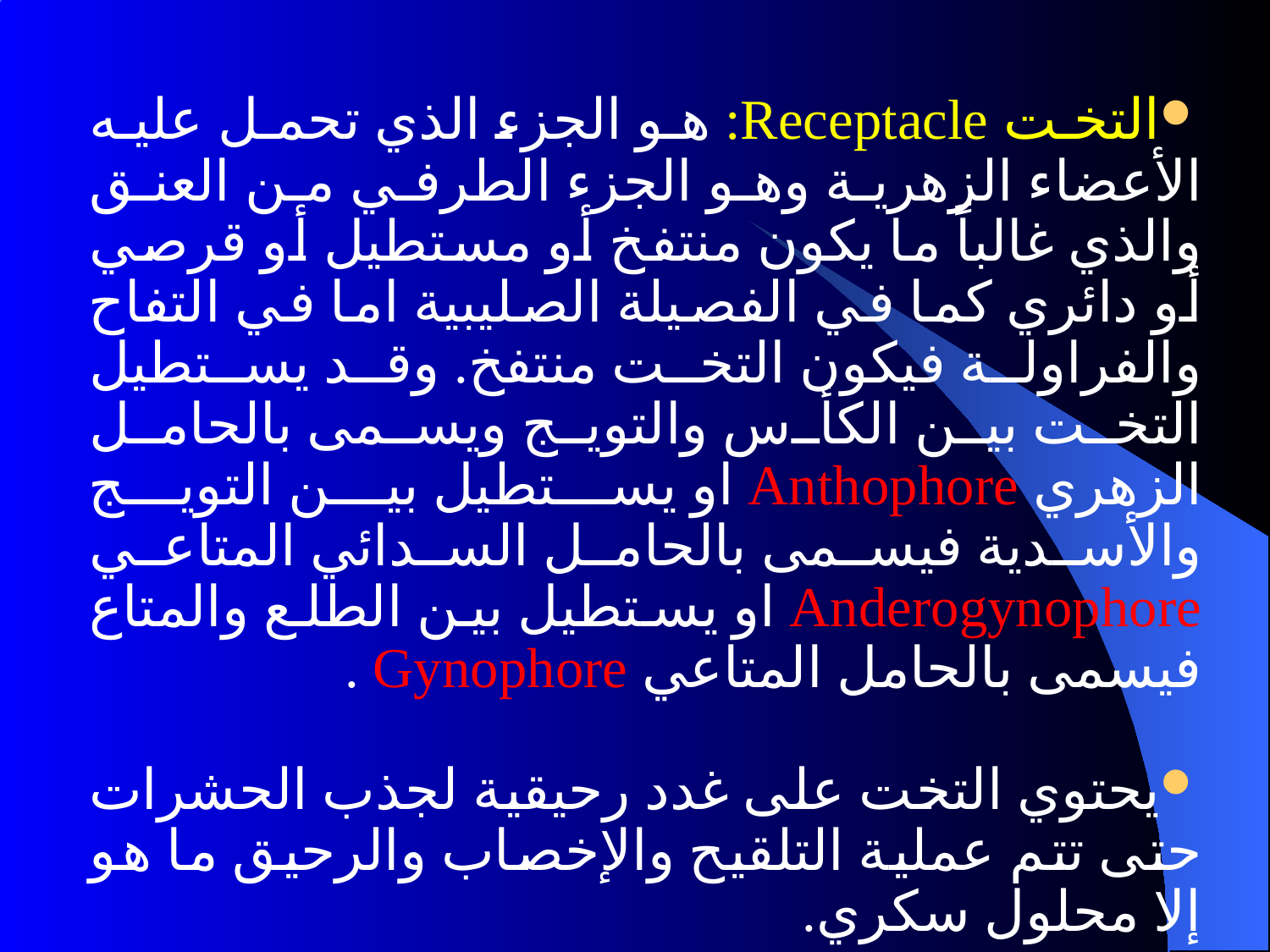

التخت Receptacle: هو الجزء الذي تحمل عليه الأعضاء الزهرية وهو الجزء الطرفي من العنق والذي غالباً ما يكون منتفخ أو مستطيل أو قرصي أو دائري كما في الفصيلة الصليبية اما في التفاح والفراولة فيكون التخت منتفخ. وقد يستطيل التخت بين الكأس والتويج ويسمى بالحامل الزهري Anthophore او يستطيل بين التويج والأسدية فيسمى بالحامل السدائي المتاعي Anderogynophore او يستطيل بين الطلع والمتاع فيسمى بالحامل المتاعي Gynophore .

يحتوي التخت على غدد رحيقية لجذب الحشرات حتى تتم عملية التلقيح والإخصاب والرحيق ما هو إلا محلول سكري.